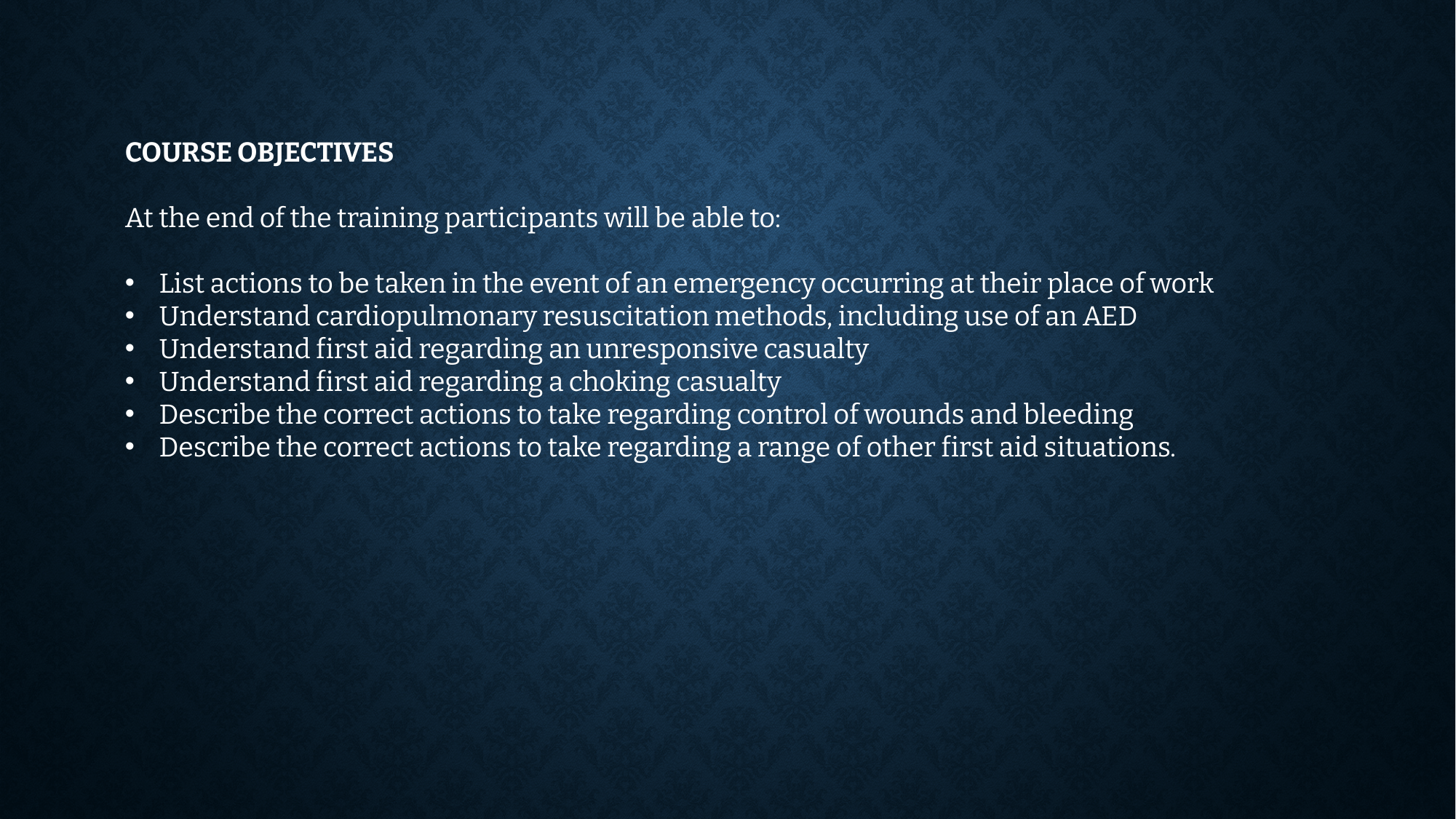

COURSE OBJECTIVES

At the end of the training participants will be able to:

List actions to be taken in the event of an emergency occurring at their place of work
Understand cardiopulmonary resuscitation methods, including use of an AED
Understand first aid regarding an unresponsive casualty
Understand first aid regarding a choking casualty
Describe the correct actions to take regarding control of wounds and bleeding
Describe the correct actions to take regarding a range of other first aid situations.